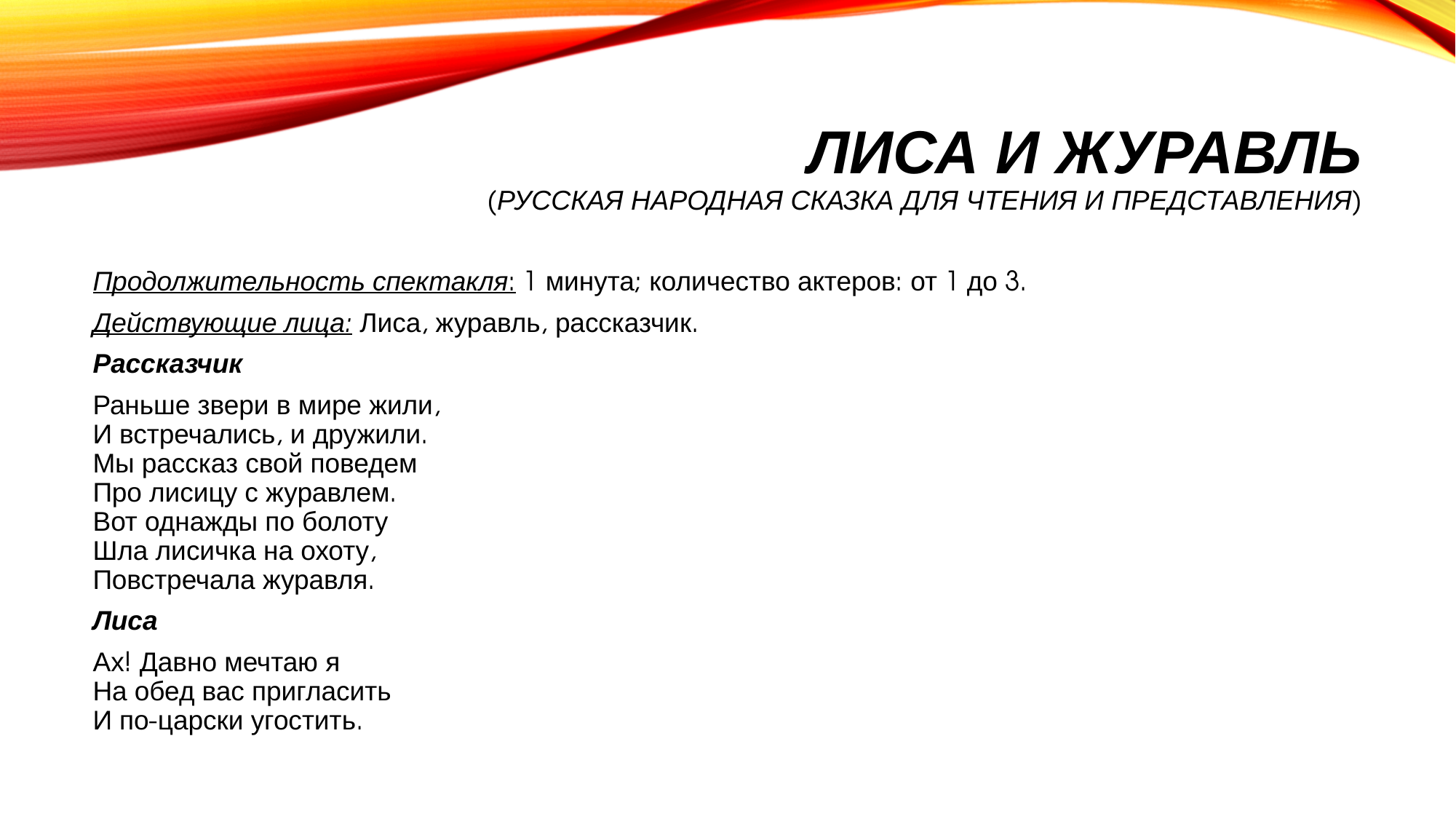

# Лиса и журавль (Русская народная сказка для чтения и представления)
Продолжительность спектакля: 1 минута; количество актеров: от 1 до 3.
Действующие лица: Лиса, журавль, рассказчик.
Рассказчик
Раньше звери в мире жили,
И встречались, и дружили.
Мы рассказ свой поведем
Про лисицу с журавлем.
Вот однажды по болоту
Шла лисичка на охоту,
Повстречала журавля.
Лиса
Ах! Давно мечтаю я
На обед вас пригласить
И по-царски угостить.